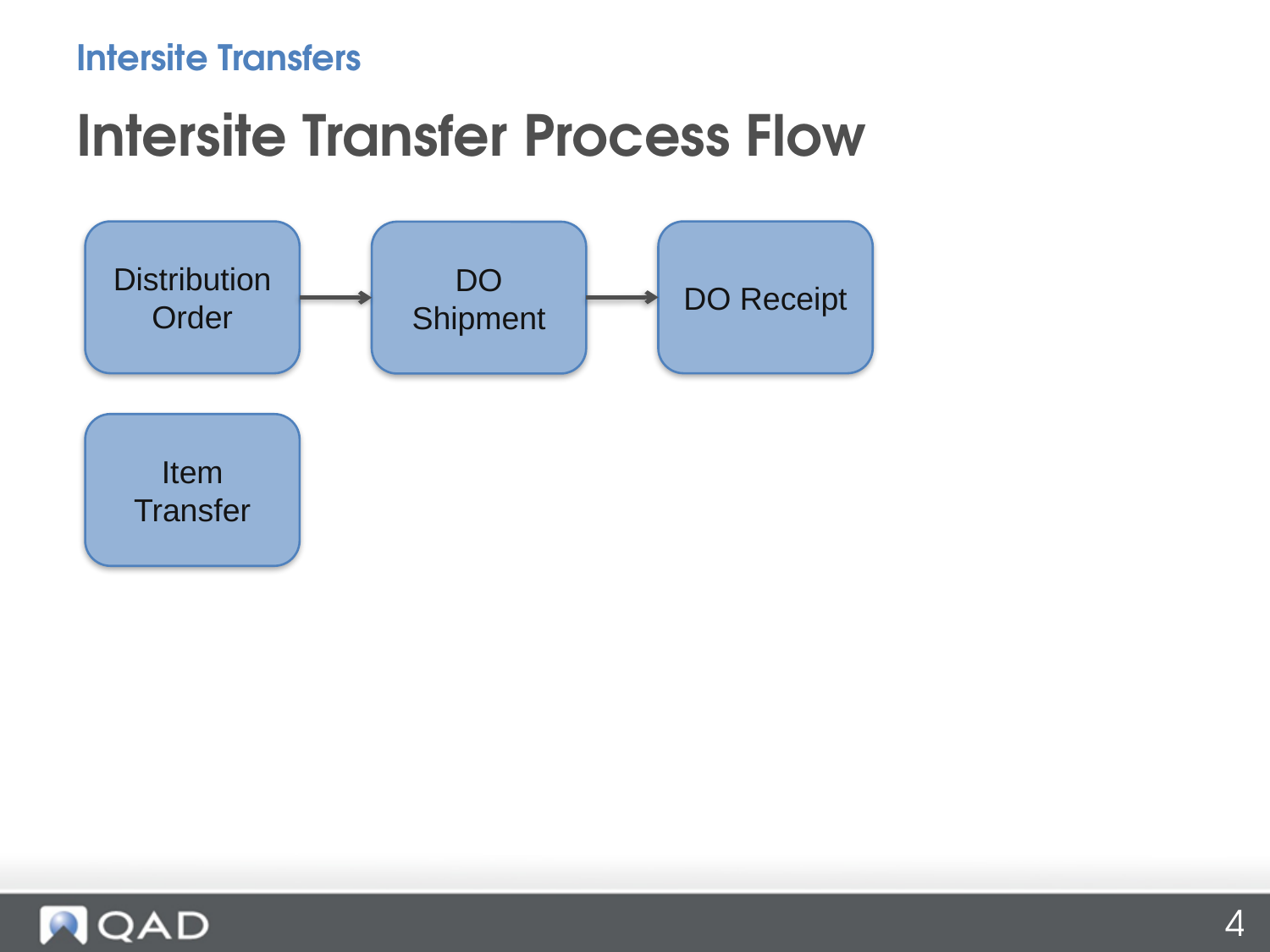

Intersite Transfers
# Intersite Transfer Process Flow
Distribution Order
DO Receipt
DO Shipment
Item Transfer
4